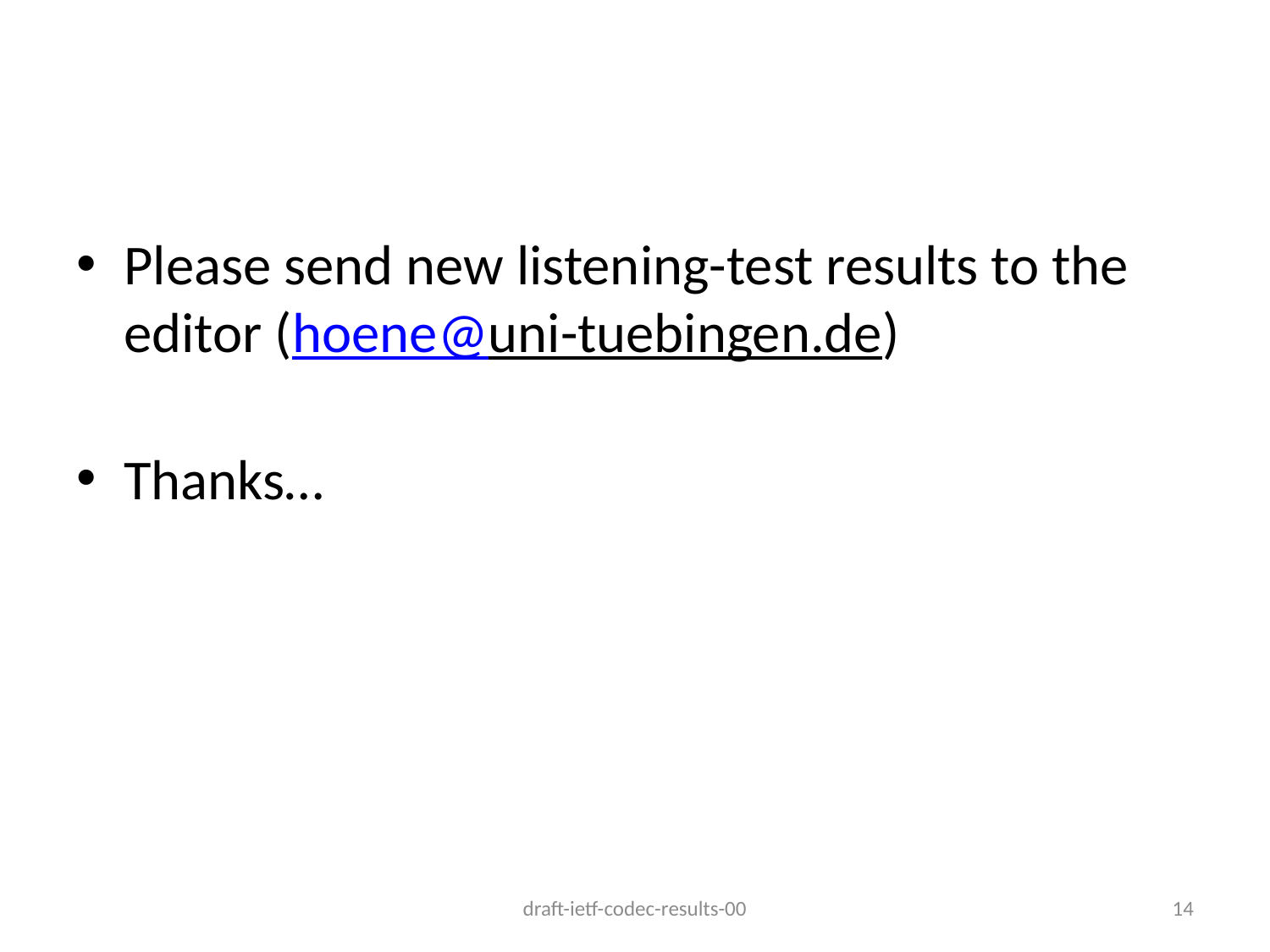

#
Please send new listening-test results to the editor (hoene@uni-tuebingen.de)
Thanks…
draft-ietf-codec-results-00
14